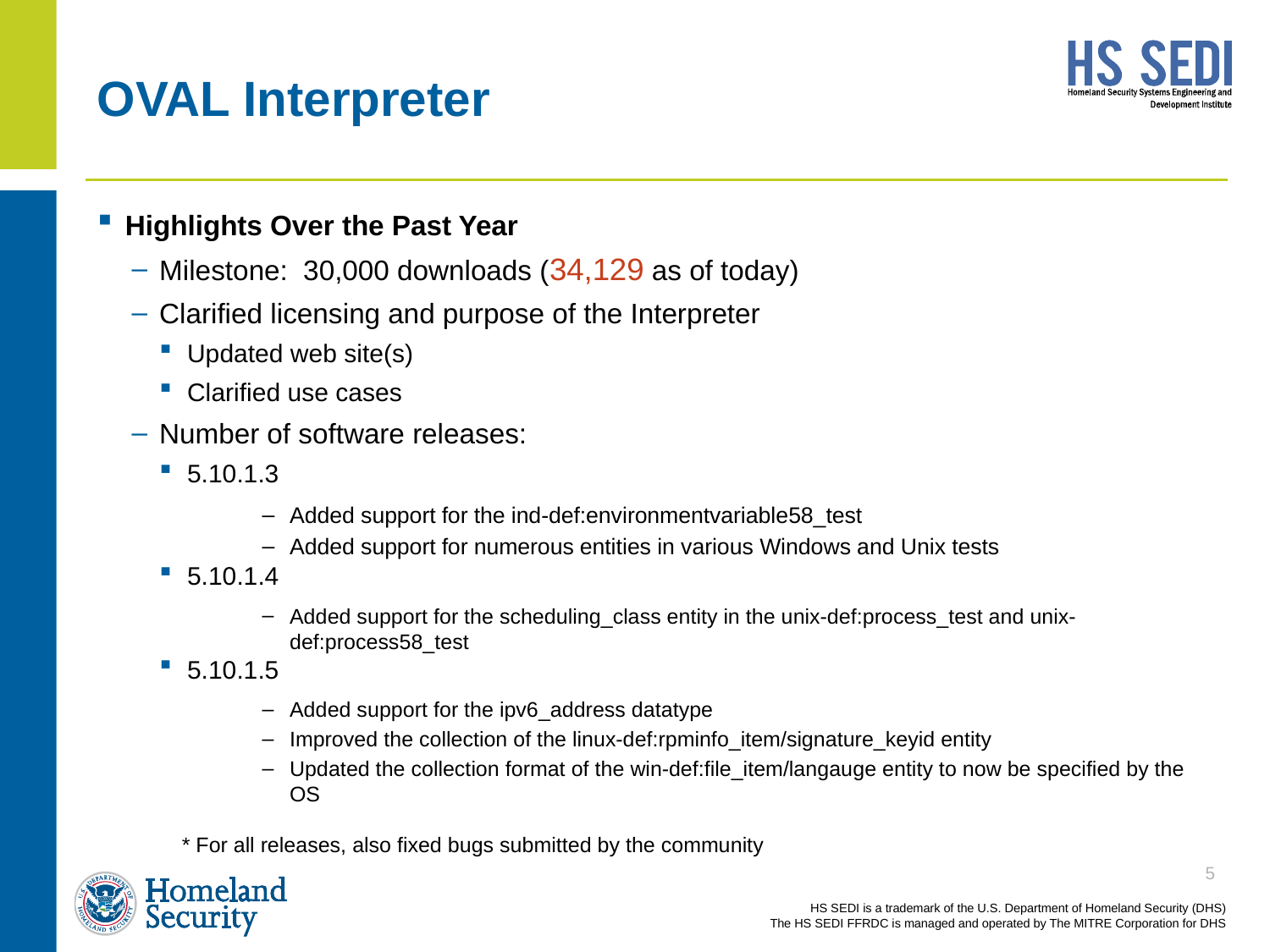

# OVAL Interpreter
Highlights Over the Past Year
Milestone:  30,000 downloads (34,129 as of today)
Clarified licensing and purpose of the Interpreter
Updated web site(s)
Clarified use cases
Number of software releases:
5.10.1.3
Added support for the ind-def:environmentvariable58_test
Added support for numerous entities in various Windows and Unix tests
5.10.1.4
Added support for the scheduling_class entity in the unix-def:process_test and unix-def:process58_test
5.10.1.5
Added support for the ipv6_address datatype
Improved the collection of the linux-def:rpminfo_item/signature_keyid entity
Updated the collection format of the win-def:file_item/langauge entity to now be specified by the OS
* For all releases, also fixed bugs submitted by the community
5